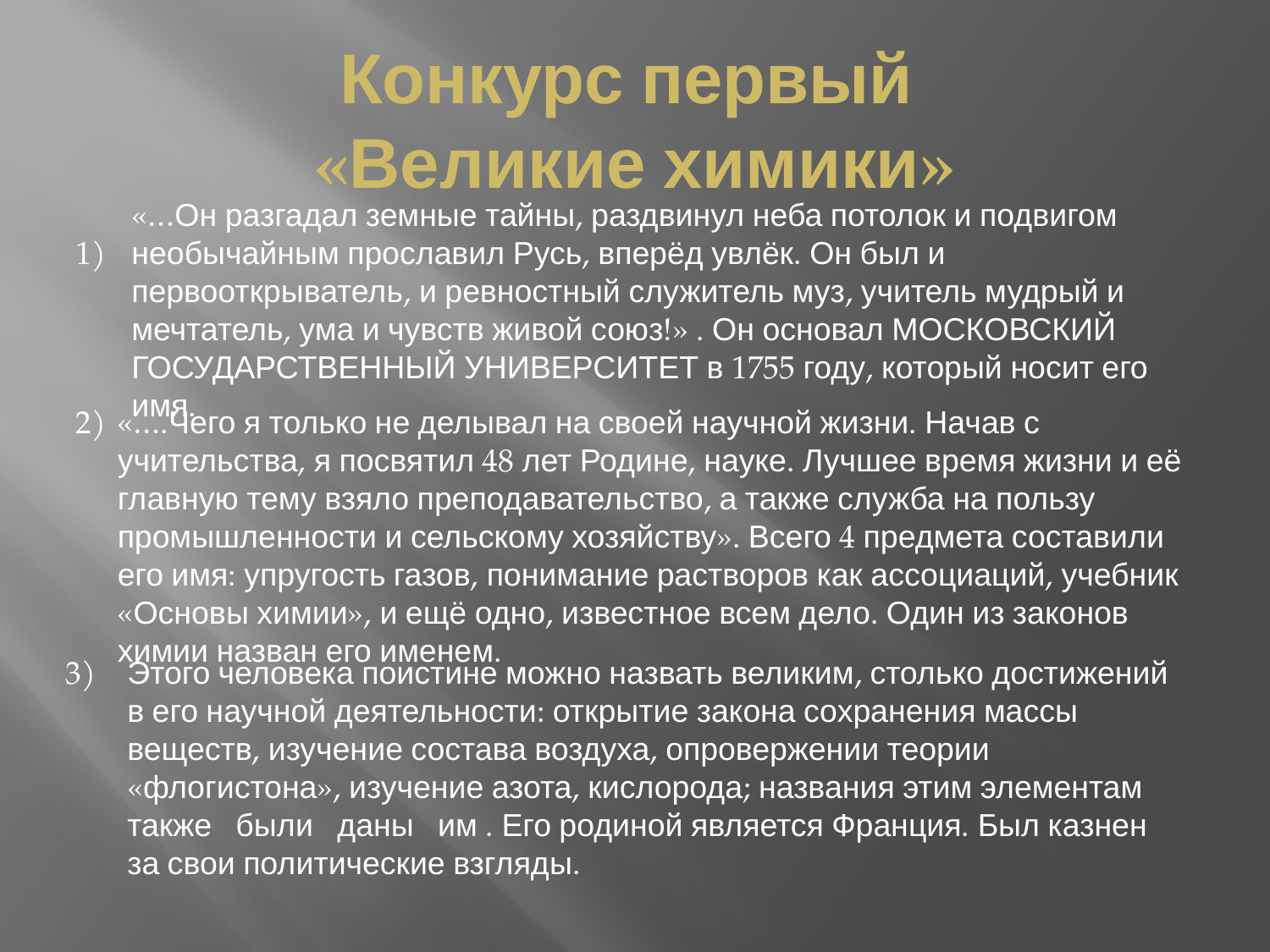

# Конкурс первый «Великие химики»
«…Он разгадал земные тайны, раздвинул неба потолок и подвигом необычайным прославил Русь, вперёд увлёк. Он был и первооткрыватель, и ревностный служитель муз, учитель мудрый и мечтатель, ума и чувств живой союз!» . Он основал МОСКОВСКИЙ ГОСУДАРСТВЕННЫЙ УНИВЕРСИТЕТ в 1755 году, который носит его имя.
1)
2)
«….Чего я только не делывал на своей научной жизни. Начав с учительства, я посвятил 48 лет Родине, науке. Лучшее время жизни и её главную тему взяло преподавательство, а также служба на пользу промышленности и сельскому хозяйству». Всего 4 предмета составили его имя: упругость газов, понимание растворов как ассоциаций, учебник «Основы химии», и ещё одно, известное всем дело. Один из законов химии назван его именем.
3)
Этого человека поистине можно назвать великим, столько достижений в его научной деятельности: открытие закона сохранения массы веществ, изучение состава воздуха, опровержении теории «флогистона», изучение азота, кислорода; названия этим элементам также   были   даны   им . Его родиной является Франция. Был казнен за свои политические взгляды.